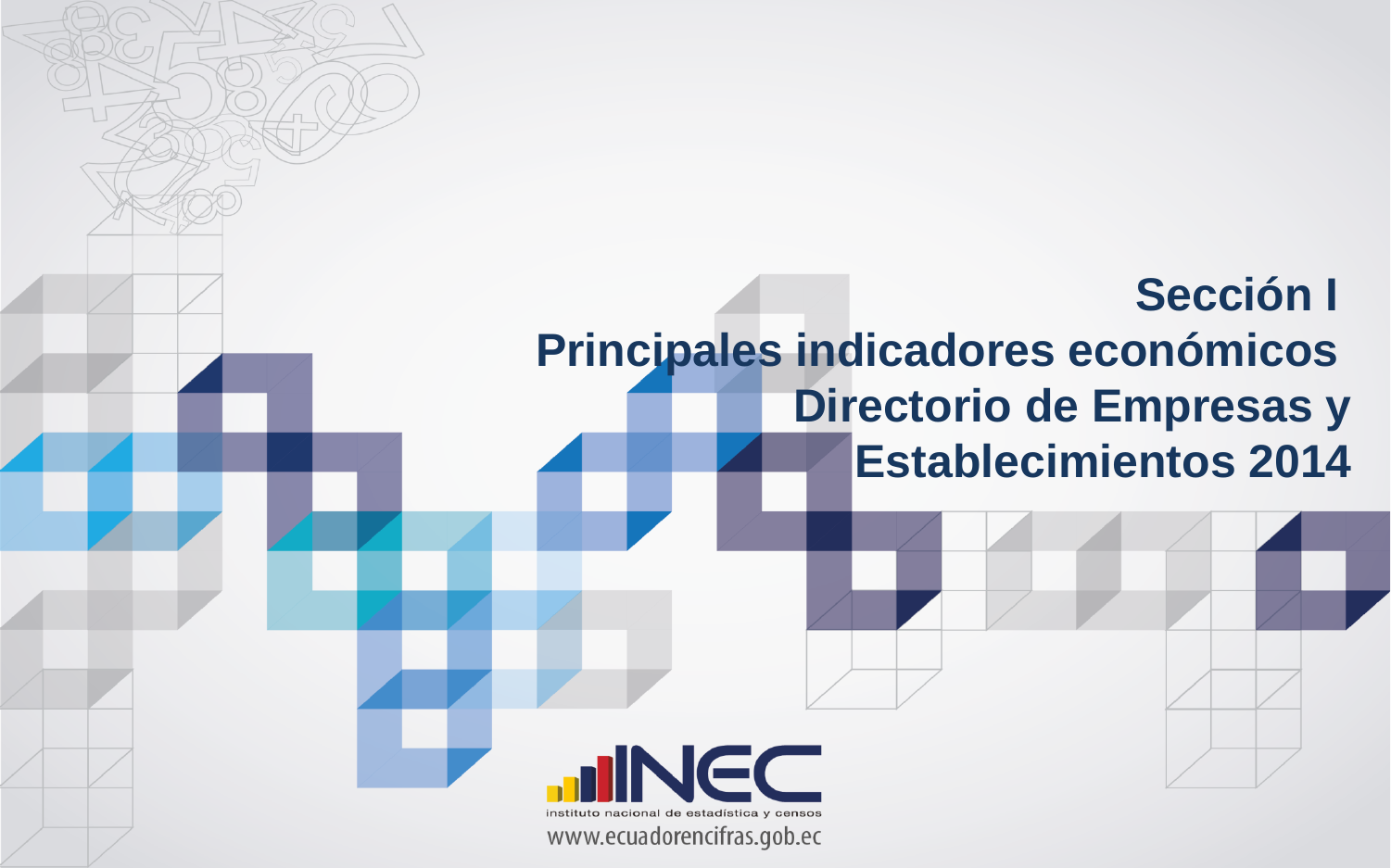

Sección I
Principales indicadores económicos
Directorio de Empresas y Establecimientos 2014